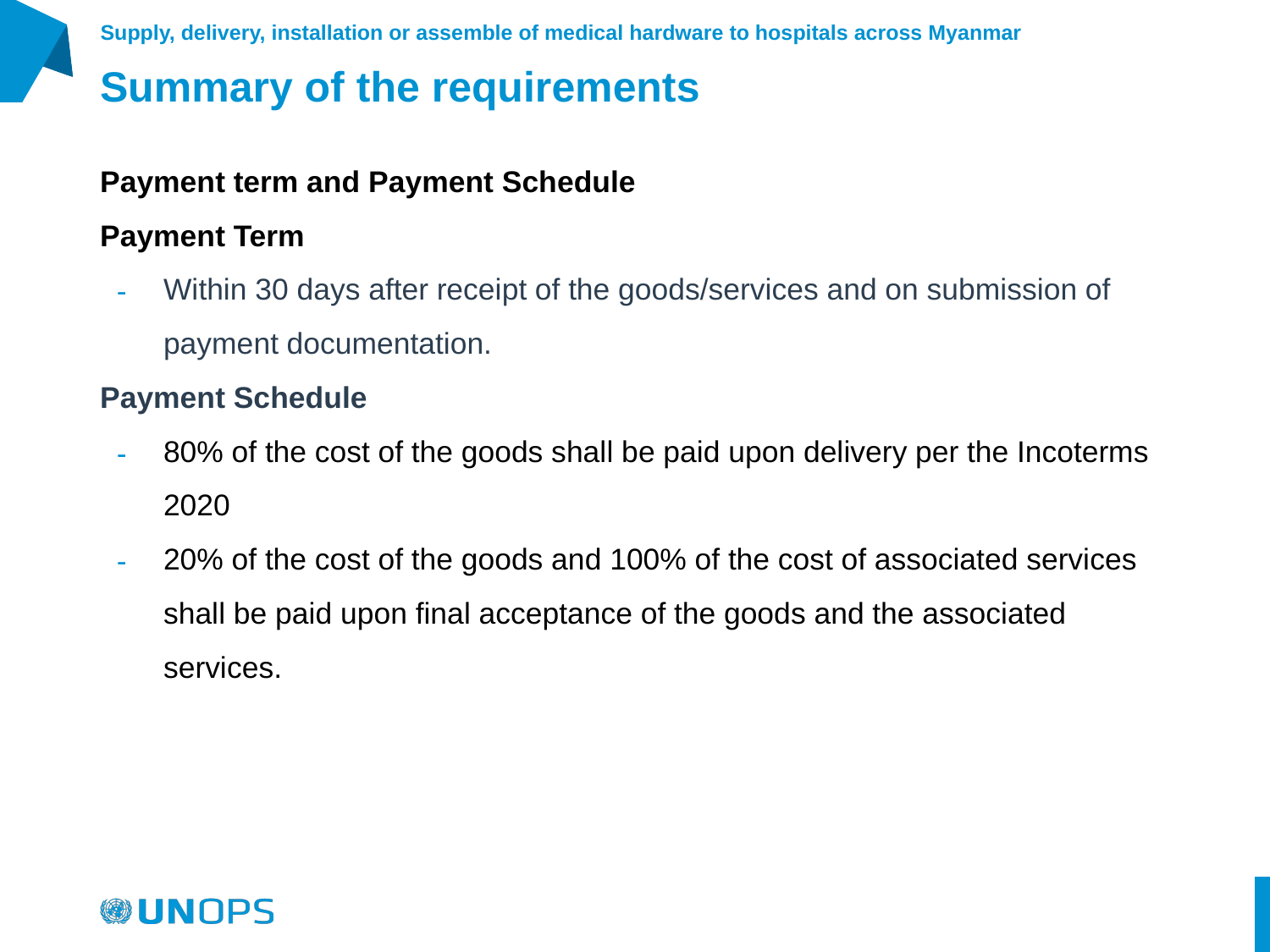

Supply, delivery, installation or assemble of medical hardware to hospitals across Myanmar
# Summary of the requirements

Payment term and Payment Schedule
Payment Term
Within 30 days after receipt of the goods/services and on submission of payment documentation.
Payment Schedule
80% of the cost of the goods shall be paid upon delivery per the Incoterms 2020
20% of the cost of the goods and 100% of the cost of associated services shall be paid upon final acceptance of the goods and the associated services.